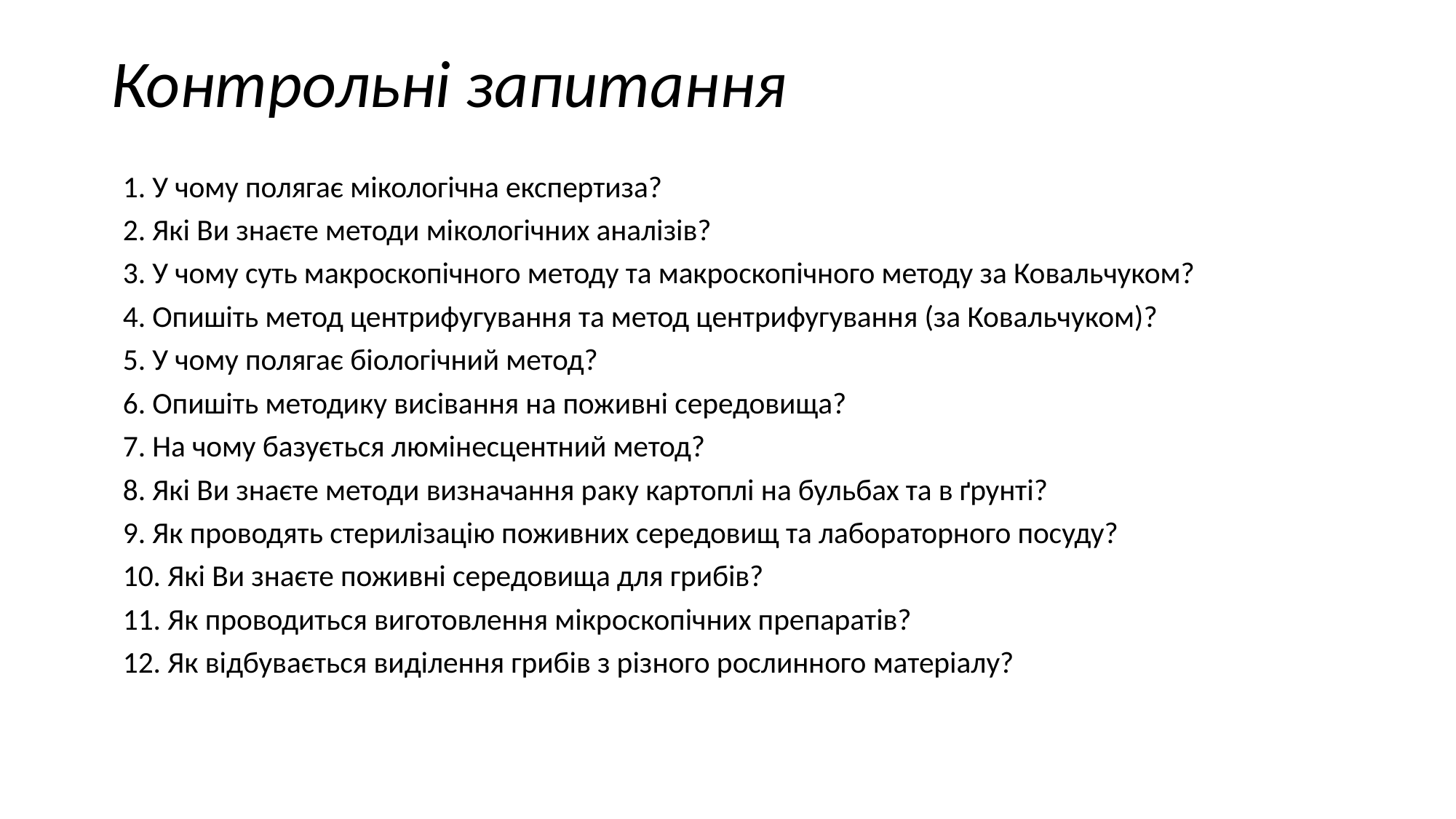

# Контрольні запитання
1. У чому полягає мікологічна експертиза?
2. Які Ви знаєте методи мікологічних аналізів?
3. У чому суть макроскопічного методу та макроскопічного методу за Ковальчуком?
4. Опишіть метод центрифугування та метод центрифугування (за Ковальчуком)?
5. У чому полягає біологічний метод?
6. Опишіть методику висівання на поживні середовища?
7. На чому базується люмінесцентний метод?
8. Які Ви знаєте методи визначання раку картоплі на бульбах та в ґрунті?
9. Як проводять стерилізацію поживних середовищ та лабораторного посуду?
10. Які Ви знаєте поживні середовища для грибів?
11. Як проводиться виготовлення мікроскопічних препаратів?
12. Як відбувається виділення грибів з різного рослинного матеріалу?